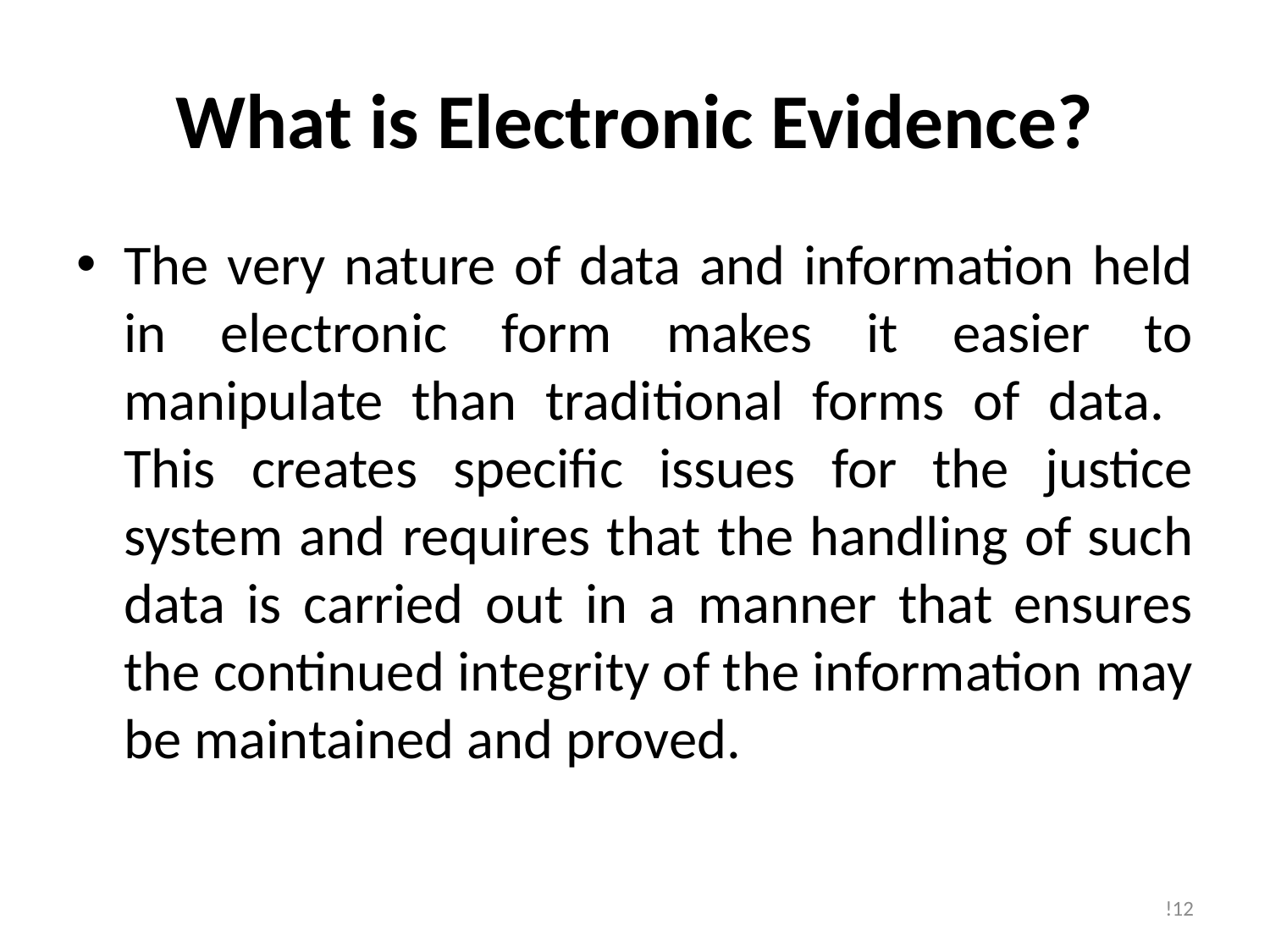

# What is Electronic Evidence?
The very nature of data and information held in electronic form makes it easier to manipulate than traditional forms of data.  This creates specific issues for the justice system and requires that the handling of such data is carried out in a manner that ensures the continued integrity of the information may be maintained and proved.

!12